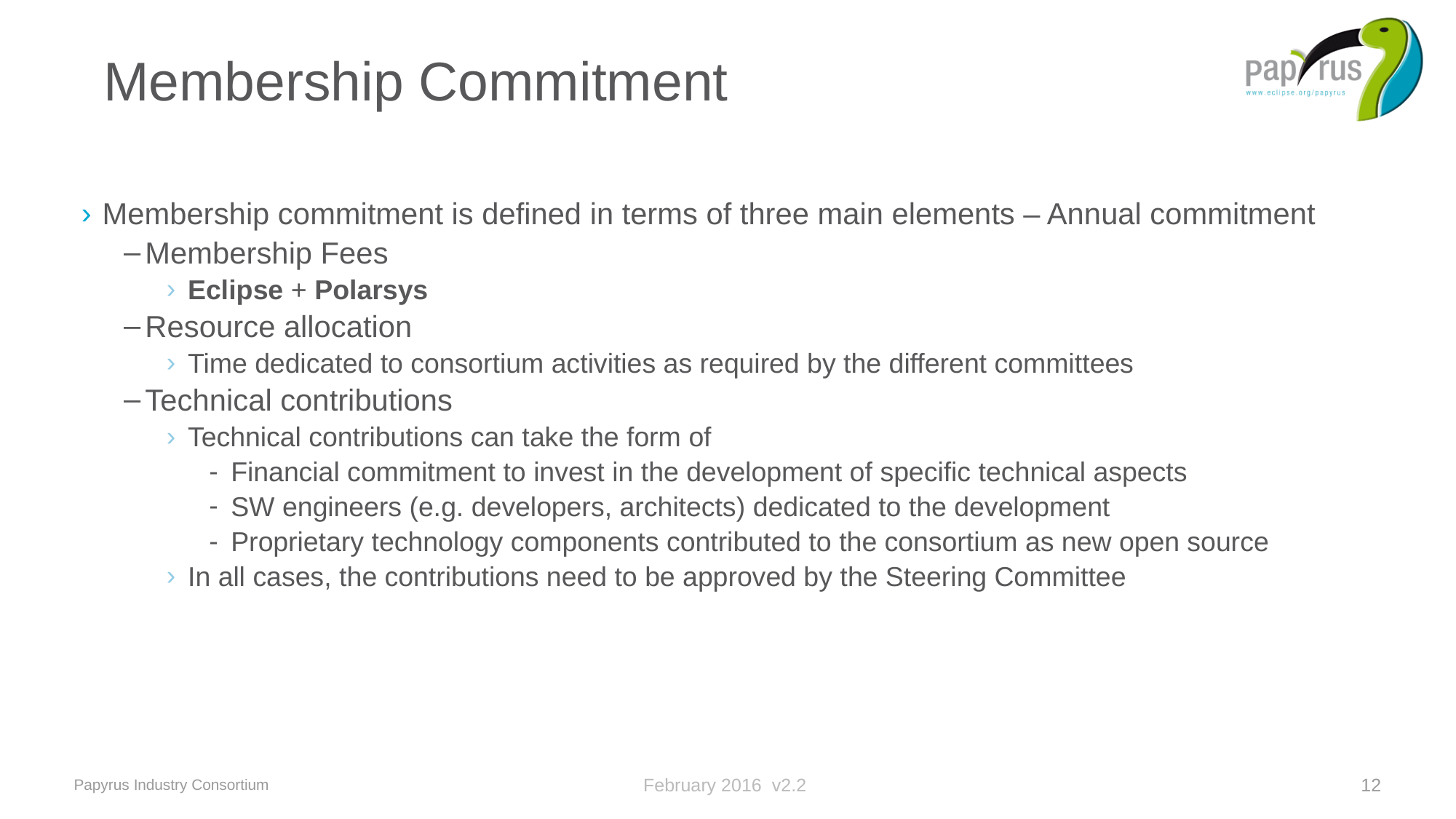

# Membership Commitment
Membership commitment is defined in terms of three main elements – Annual commitment
Membership Fees
Eclipse + Polarsys
Resource allocation
Time dedicated to consortium activities as required by the different committees
Technical contributions
Technical contributions can take the form of
Financial commitment to invest in the development of specific technical aspects
SW engineers (e.g. developers, architects) dedicated to the development
Proprietary technology components contributed to the consortium as new open source
In all cases, the contributions need to be approved by the Steering Committee
Papyrus Industry Consortium
February 2016  v2.2
12